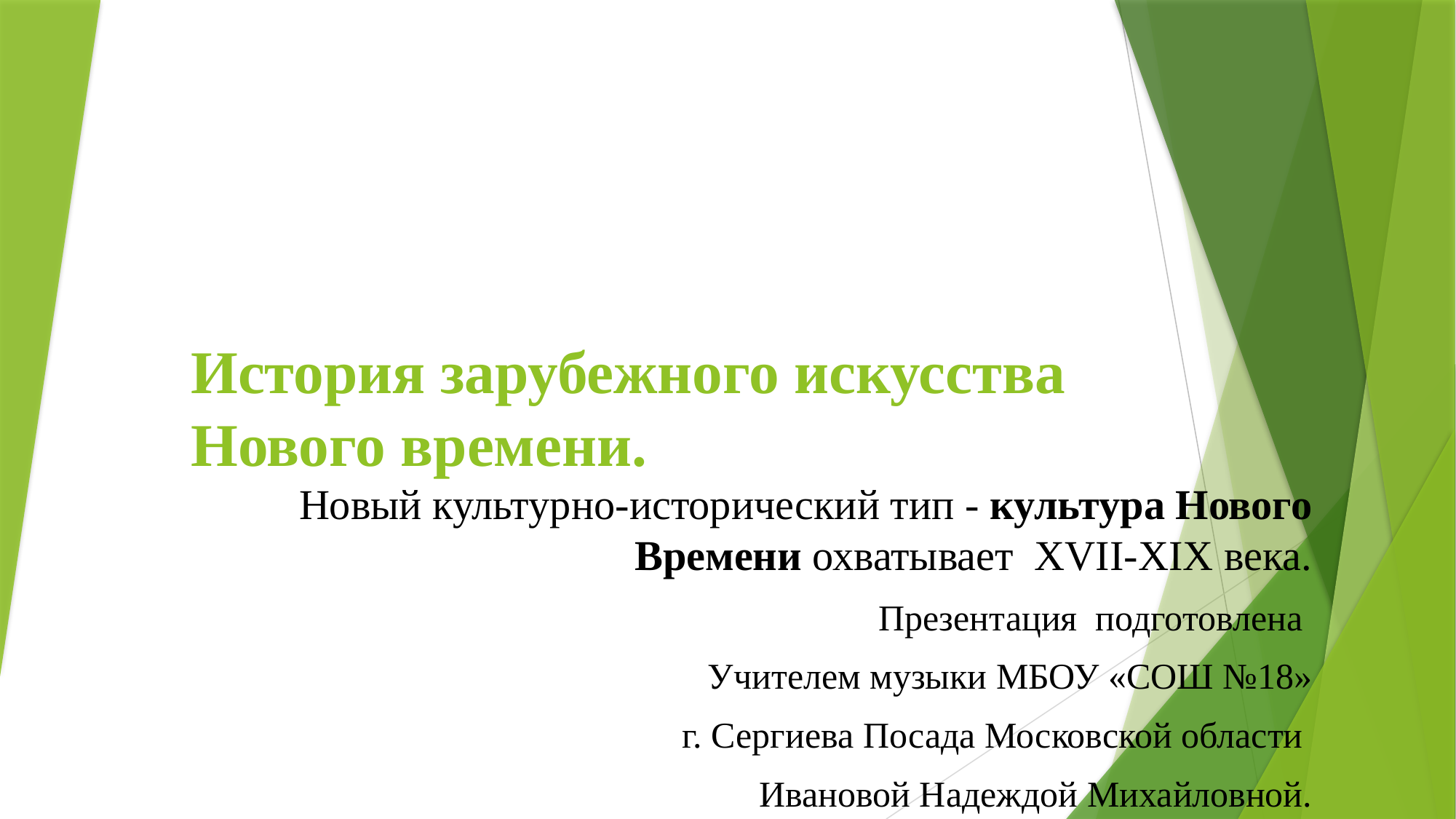

# История зарубежного искусства Нового времени.
Новый культурно-исторический тип - культура Нового Времени охватывает  XVII-XIX века.
Презентация  подготовлена
Учителем музыки МБОУ «СОШ №18»
г. Сергиева Посада Московской области
Ивановой Надеждой Михайловной.